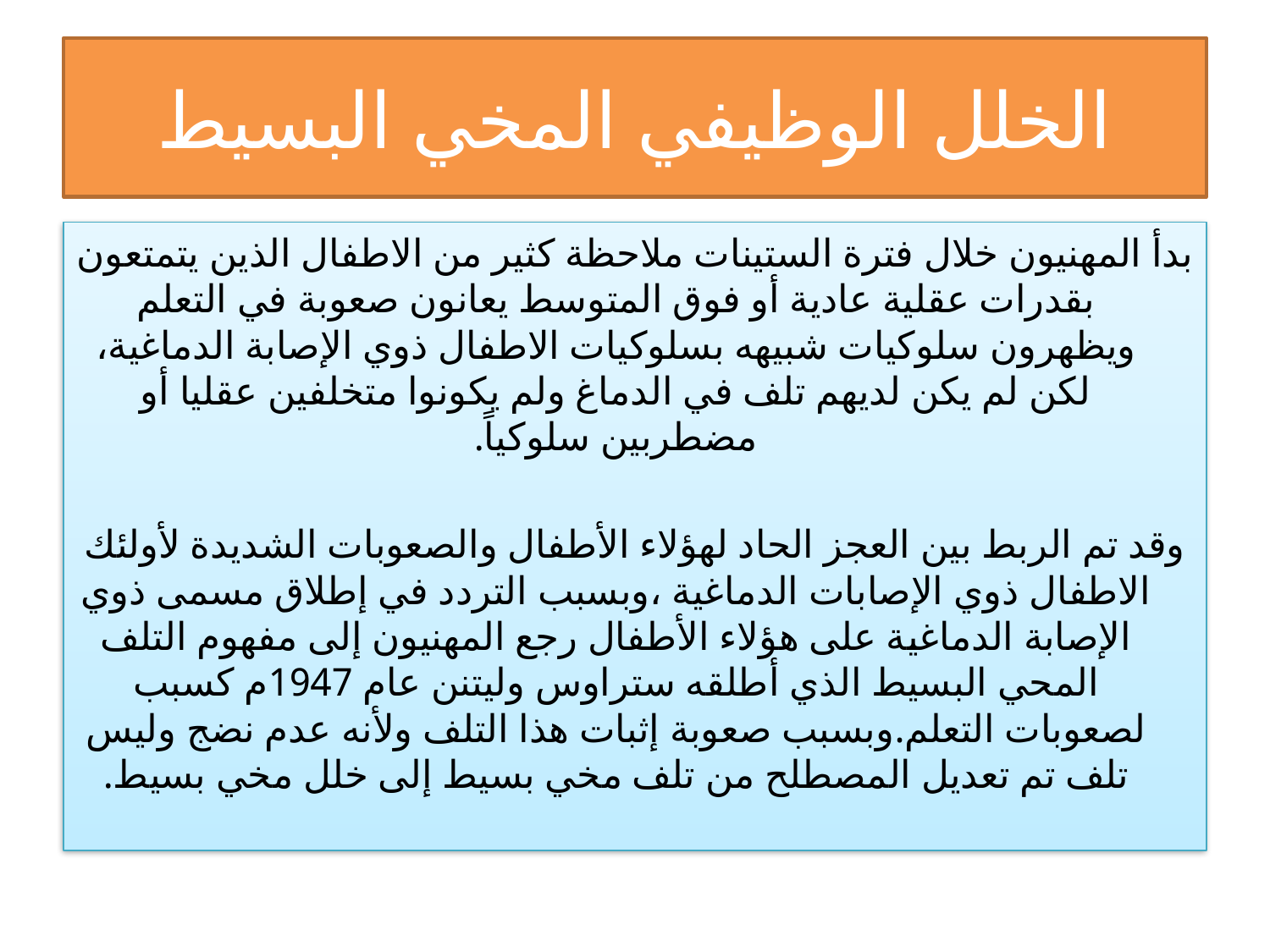

# الخلل الوظيفي المخي البسيط
بدأ المهنيون خلال فترة الستينات ملاحظة كثير من الاطفال الذين يتمتعون بقدرات عقلية عادية أو فوق المتوسط يعانون صعوبة في التعلم ويظهرون سلوكيات شبيهه بسلوكيات الاطفال ذوي الإصابة الدماغية، لكن لم يكن لديهم تلف في الدماغ ولم يكونوا متخلفين عقليا أو مضطربين سلوكياً.

وقد تم الربط بين العجز الحاد لهؤلاء الأطفال والصعوبات الشديدة لأولئك الاطفال ذوي الإصابات الدماغية ،وبسبب التردد في إطلاق مسمى ذوي الإصابة الدماغية على هؤلاء الأطفال رجع المهنيون إلى مفهوم التلف المحي البسيط الذي أطلقه ستراوس وليتنن عام 1947م كسبب لصعوبات التعلم.وبسبب صعوبة إثبات هذا التلف ولأنه عدم نضج وليس تلف تم تعديل المصطلح من تلف مخي بسيط إلى خلل مخي بسيط.